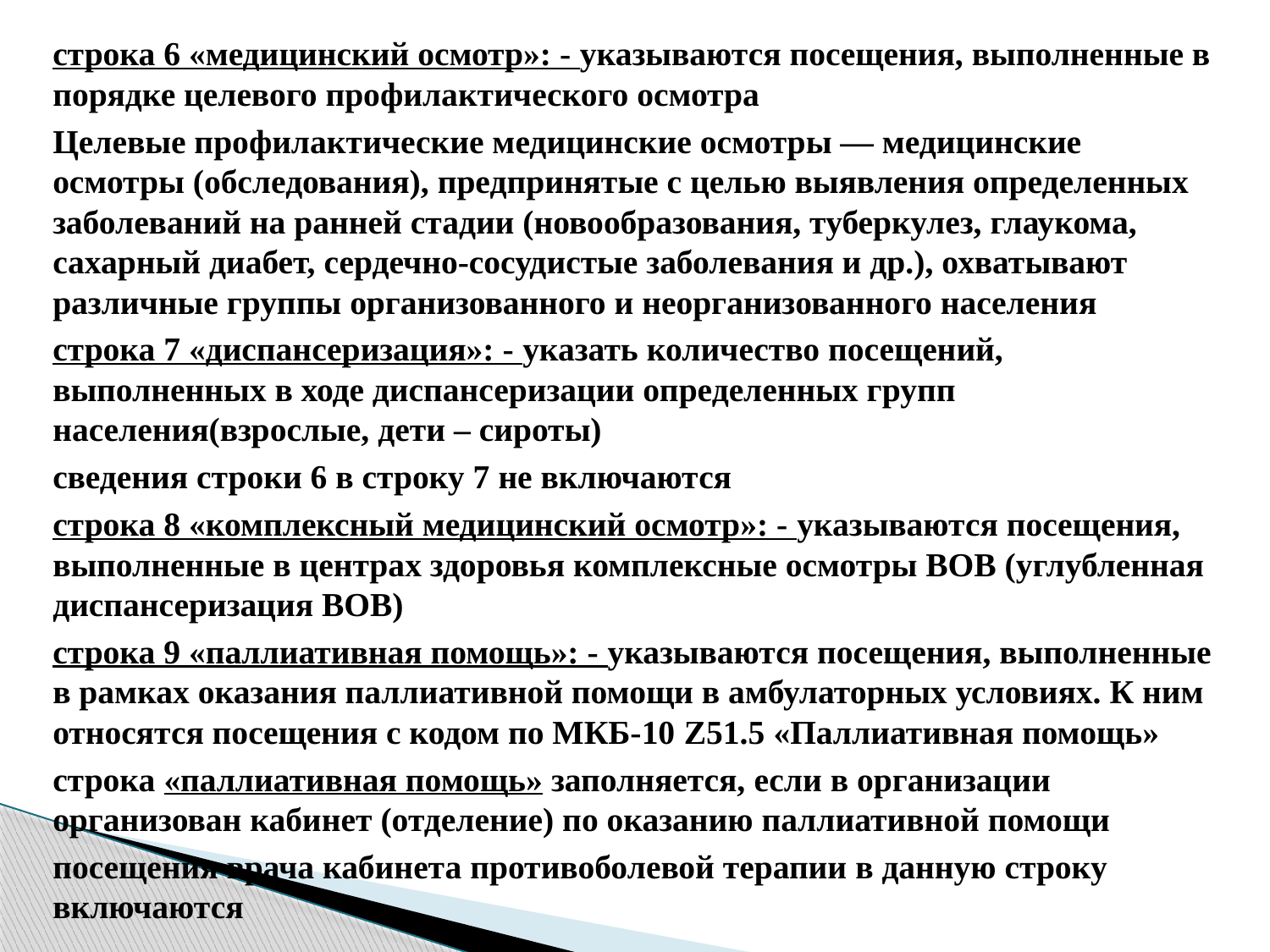

строка 6 «медицинский осмотр»: - указываются посещения, выполненные в порядке целевого профилактического осмотра
Целевые профилактические медицинские осмотры — медицинские осмотры (обследования), предпринятые с целью выявления определенных заболеваний на ранней стадии (новообразования, туберкулез, глаукома, сахарный диабет, сердечно-сосудистые заболевания и др.), охватывают различные группы организованного и неорганизованного населения
строка 7 «диспансеризация»: - указать количество посещений, выполненных в ходе диспансеризации определенных групп населения(взрослые, дети – сироты)
сведения строки 6 в строку 7 не включаются
строка 8 «комплексный медицинский осмотр»: - указываются посещения, выполненные в центрах здоровья комплексные осмотры ВОВ (углубленная диспансеризация ВОВ)
строка 9 «паллиативная помощь»: - указываются посещения, выполненные в рамках оказания паллиативной помощи в амбулаторных условиях. К ним относятся посещения с кодом по МКБ-10 Z51.5 «Паллиативная помощь»
строка «паллиативная помощь» заполняется, если в организации организован кабинет (отделение) по оказанию паллиативной помощи
посещения врача кабинета противоболевой терапии в данную строку включаются